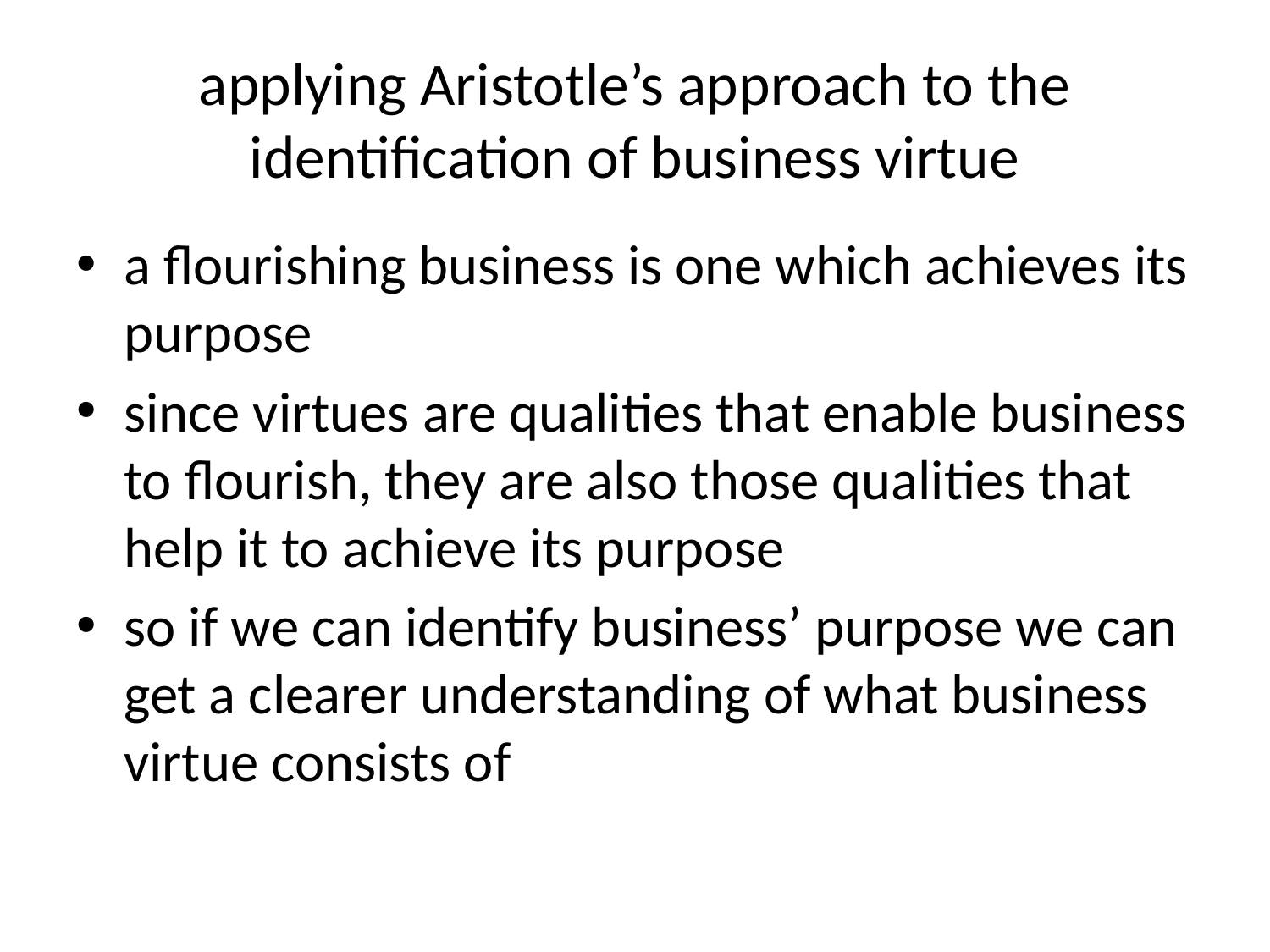

# applying Aristotle’s approach to the identification of business virtue
a flourishing business is one which achieves its purpose
since virtues are qualities that enable business to flourish, they are also those qualities that help it to achieve its purpose
so if we can identify business’ purpose we can get a clearer understanding of what business virtue consists of